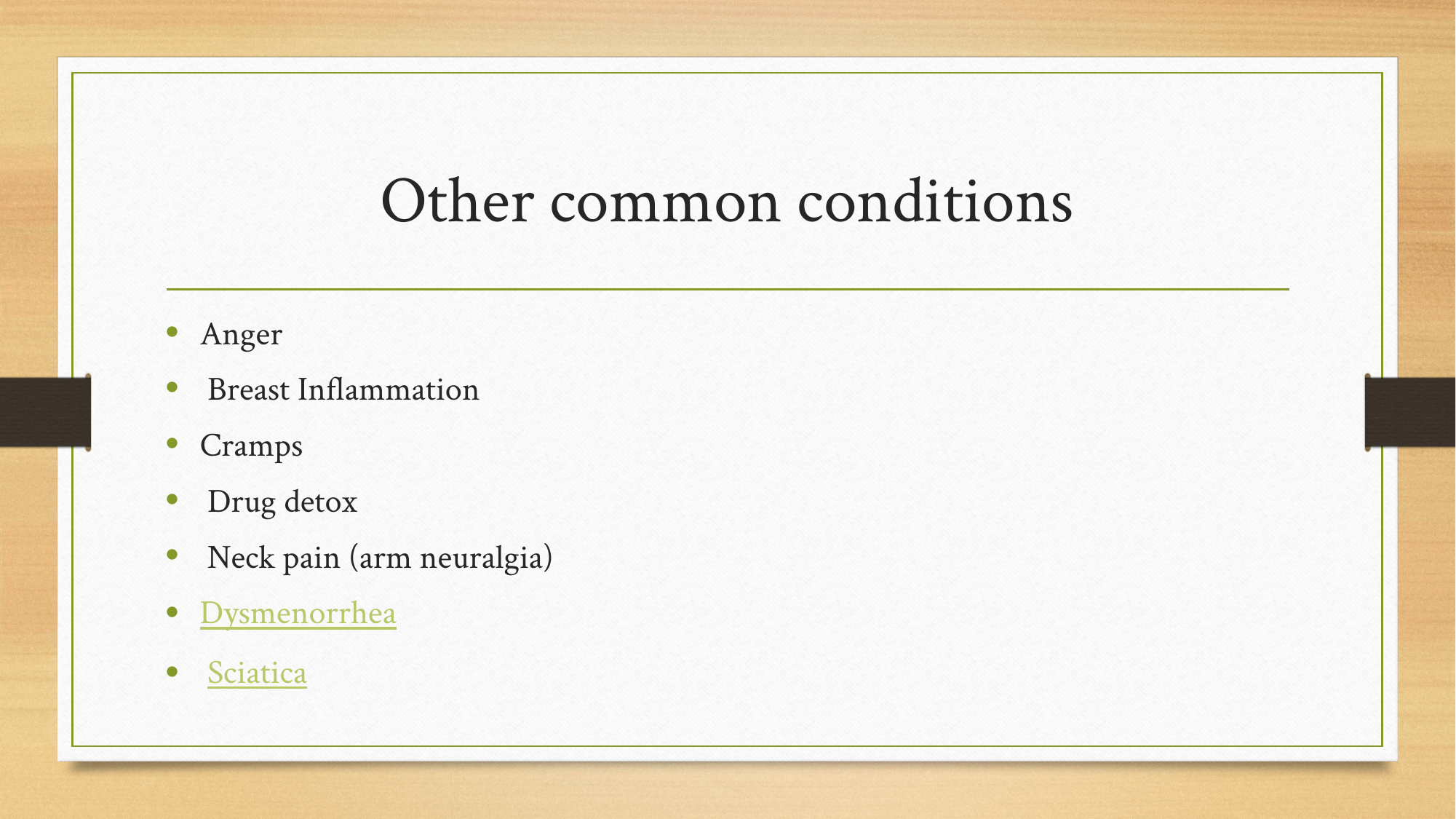

# Other common conditions
Anger
 Breast Inflammation
Cramps
 Drug detox
 Neck pain (arm neuralgia)
Dysmenorrhea
 Sciatica